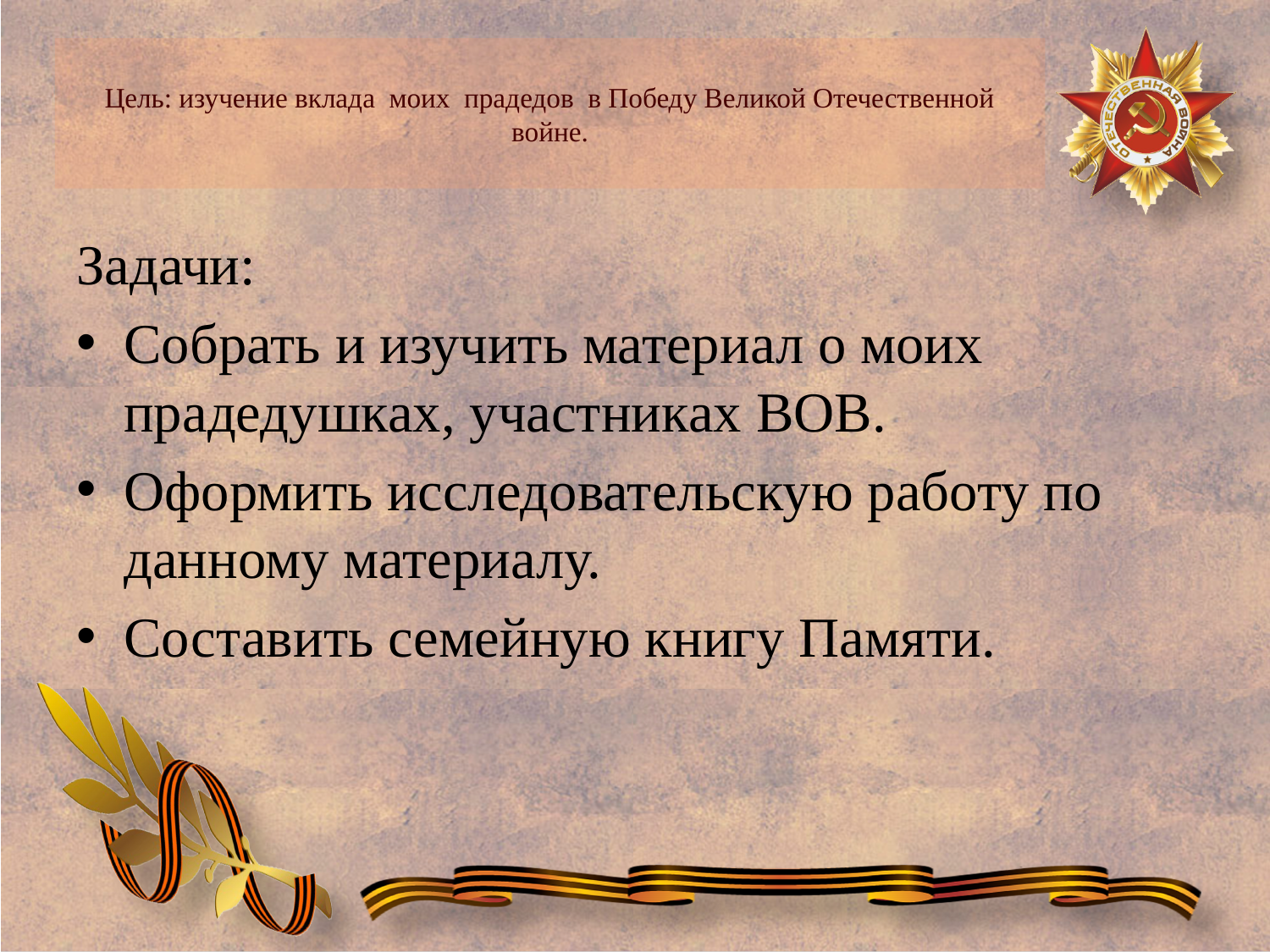

# Цель: изучение вклада  моих  прадедов  в Победу Великой Отечественной войне.
Задачи:
Собрать и изучить материал о моих прадедушках, участниках ВОВ.
Оформить исследовательскую работу по данному материалу.
Составить семейную книгу Памяти.